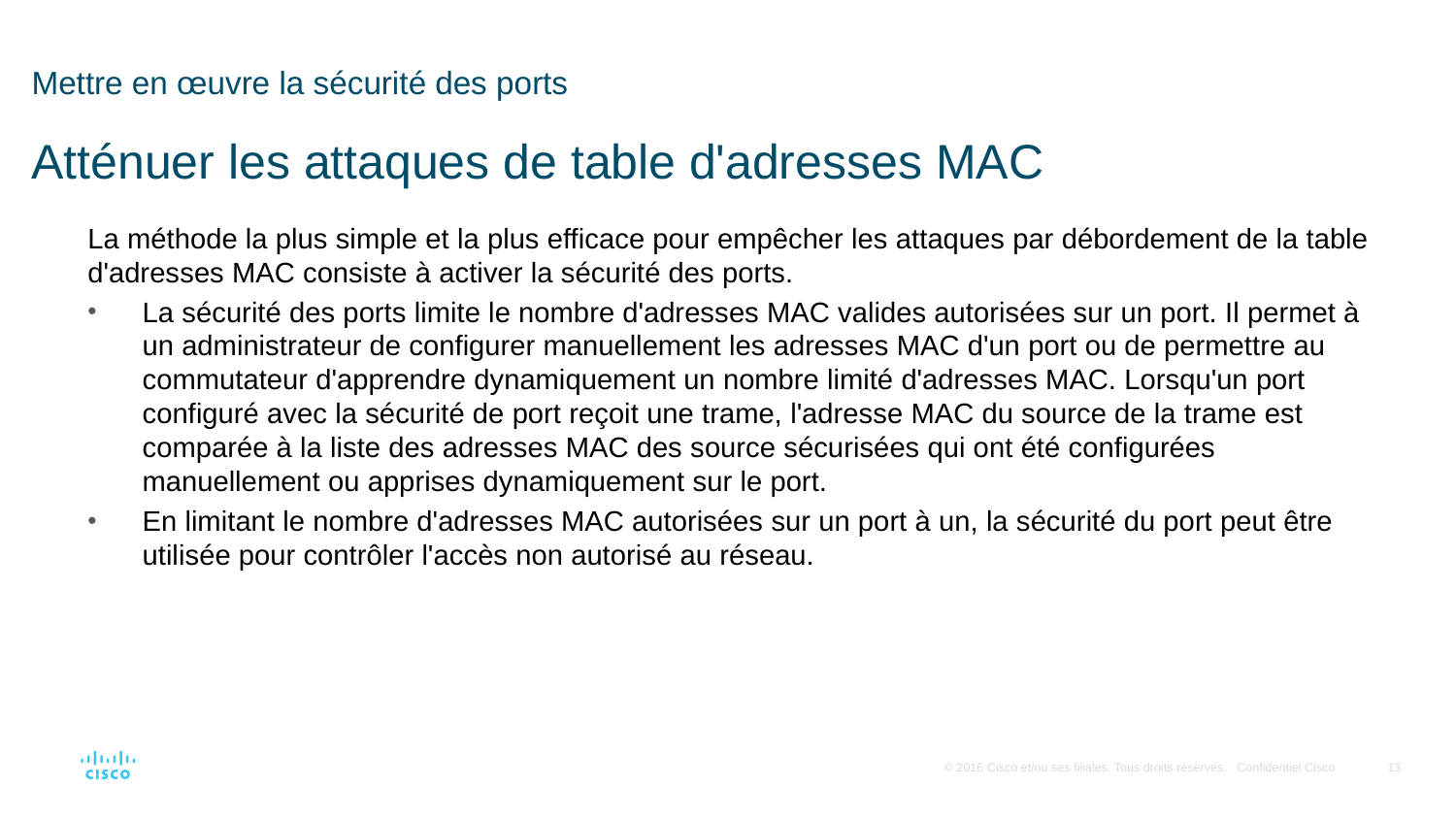

# Mettre en œuvre la sécurité des ports Atténuer les attaques de table d'adresses MAC
La méthode la plus simple et la plus efficace pour empêcher les attaques par débordement de la table d'adresses MAC consiste à activer la sécurité des ports.
La sécurité des ports limite le nombre d'adresses MAC valides autorisées sur un port. Il permet à un administrateur de configurer manuellement les adresses MAC d'un port ou de permettre au commutateur d'apprendre dynamiquement un nombre limité d'adresses MAC. Lorsqu'un port configuré avec la sécurité de port reçoit une trame, l'adresse MAC du source de la trame est comparée à la liste des adresses MAC des source sécurisées qui ont été configurées manuellement ou apprises dynamiquement sur le port.
En limitant le nombre d'adresses MAC autorisées sur un port à un, la sécurité du port peut être utilisée pour contrôler l'accès non autorisé au réseau.